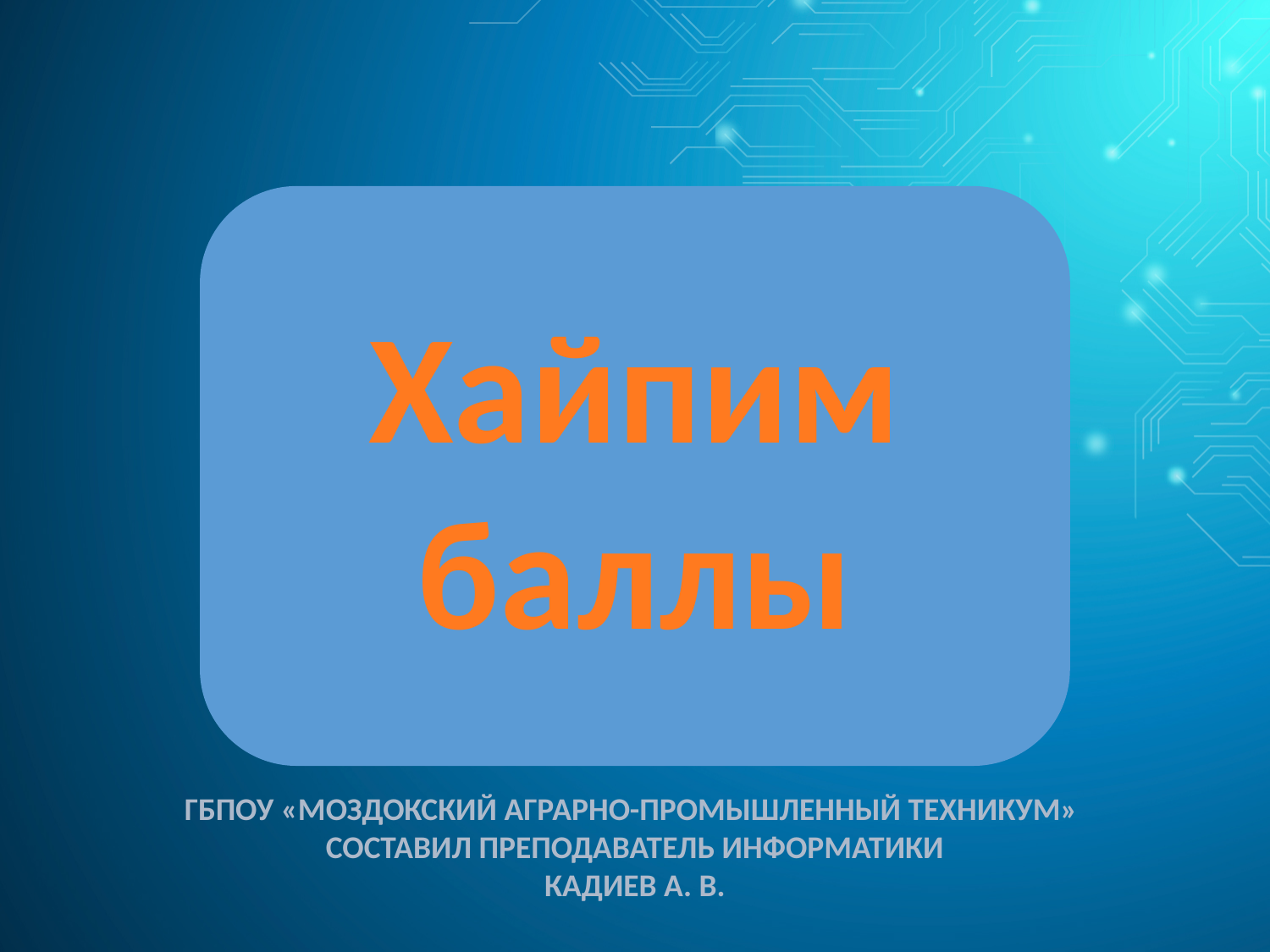

Хайпим баллы
ГБПОУ «Моздокский аграрно-промышленный техникум»
Составил преподаватель информатики
Кадиев А. В.